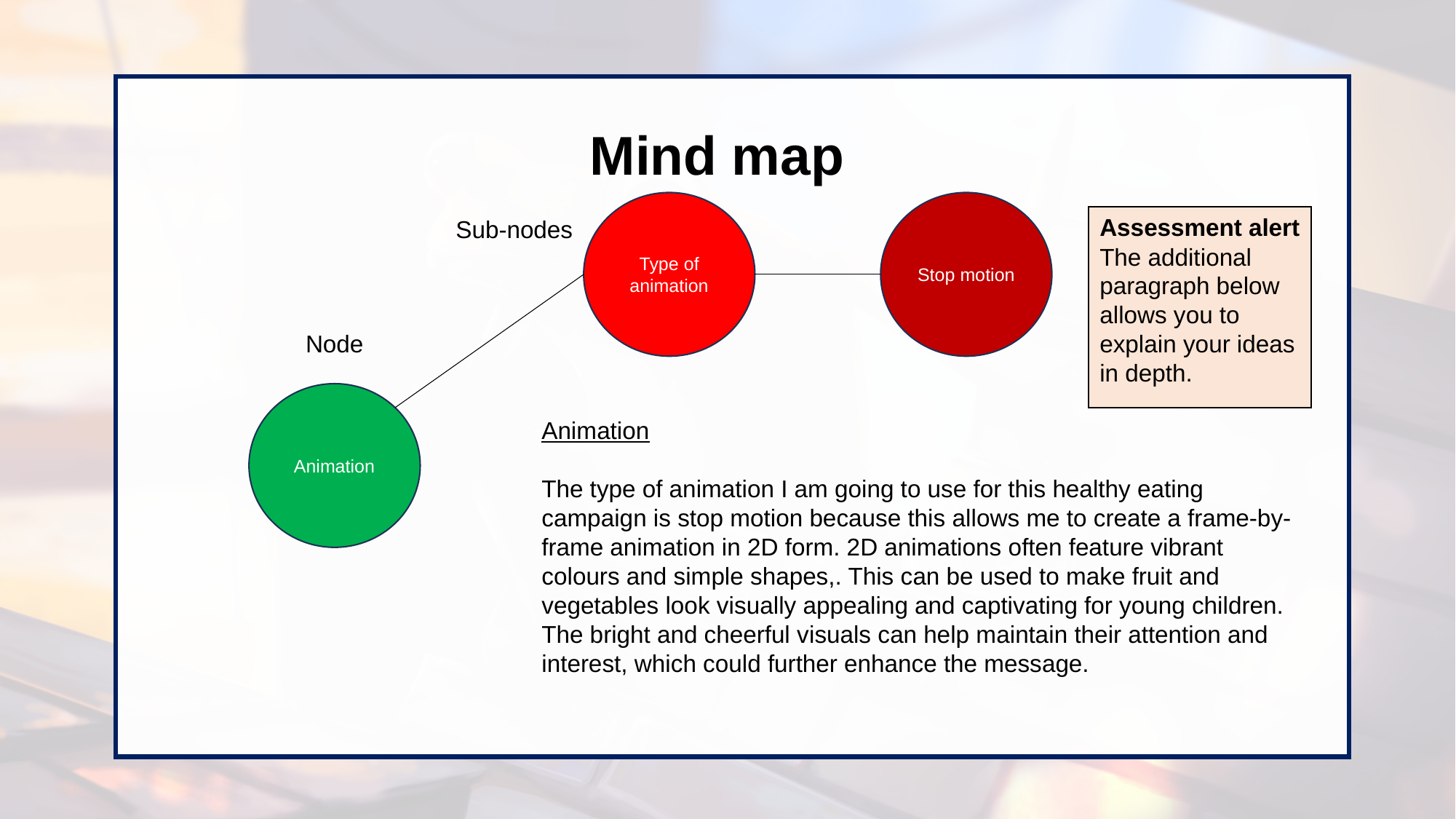

Mind map
Type of animation
Stop motion
Assessment alert
The additional paragraph below allows you to explain your ideas in depth.
Sub-nodes
Node
Animation
Animation

The type of animation I am going to use for this healthy eating campaign is stop motion because this allows me to create a frame-by-frame animation in 2D form. 2D animations often feature vibrant colours and simple shapes,. This can be used to make fruit and vegetables look visually appealing and captivating for young children. The bright and cheerful visuals can help maintain their attention and interest, which could further enhance the message.